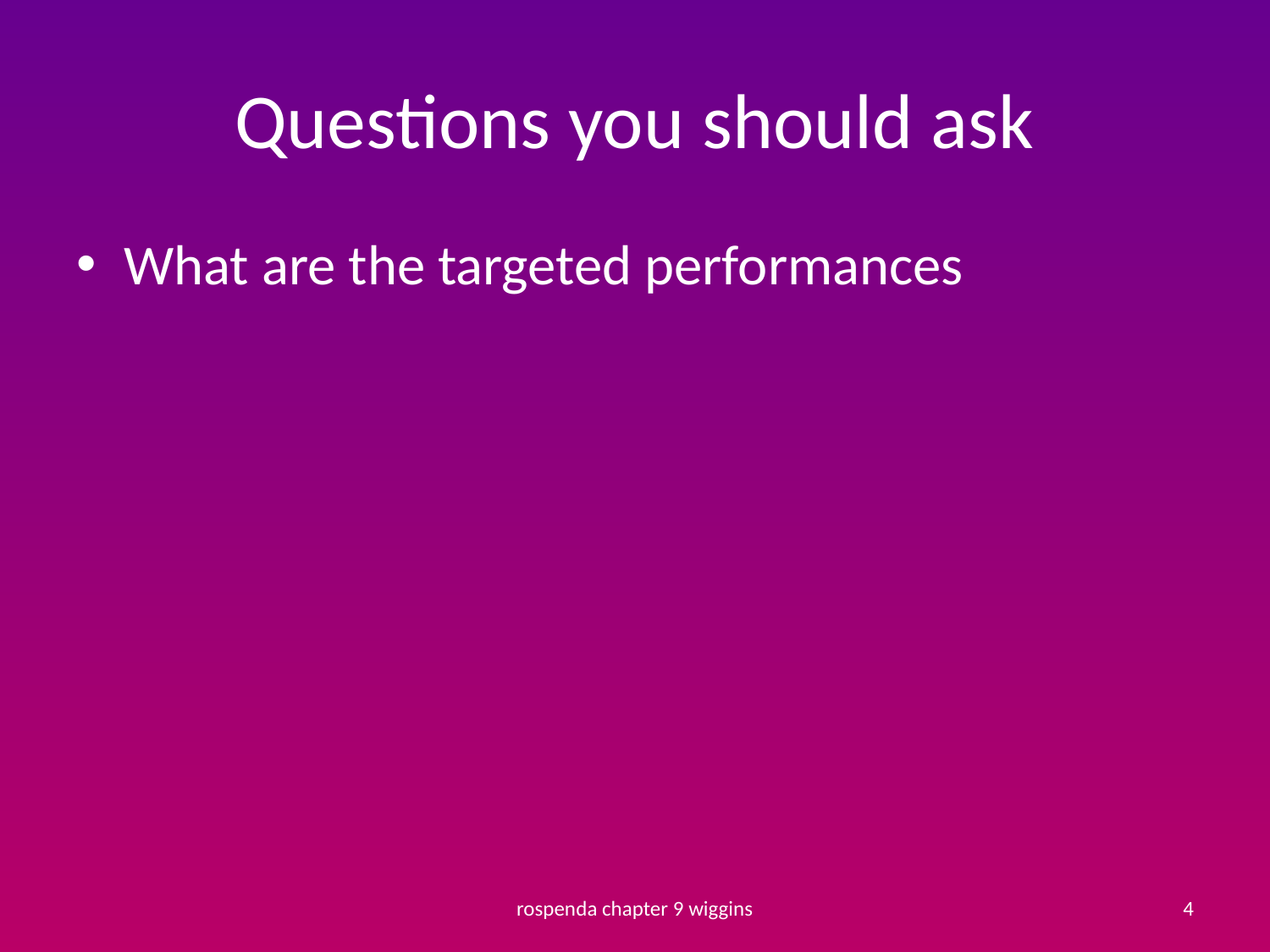

# Questions you should ask
What are the targeted performances
rospenda chapter 9 wiggins
4